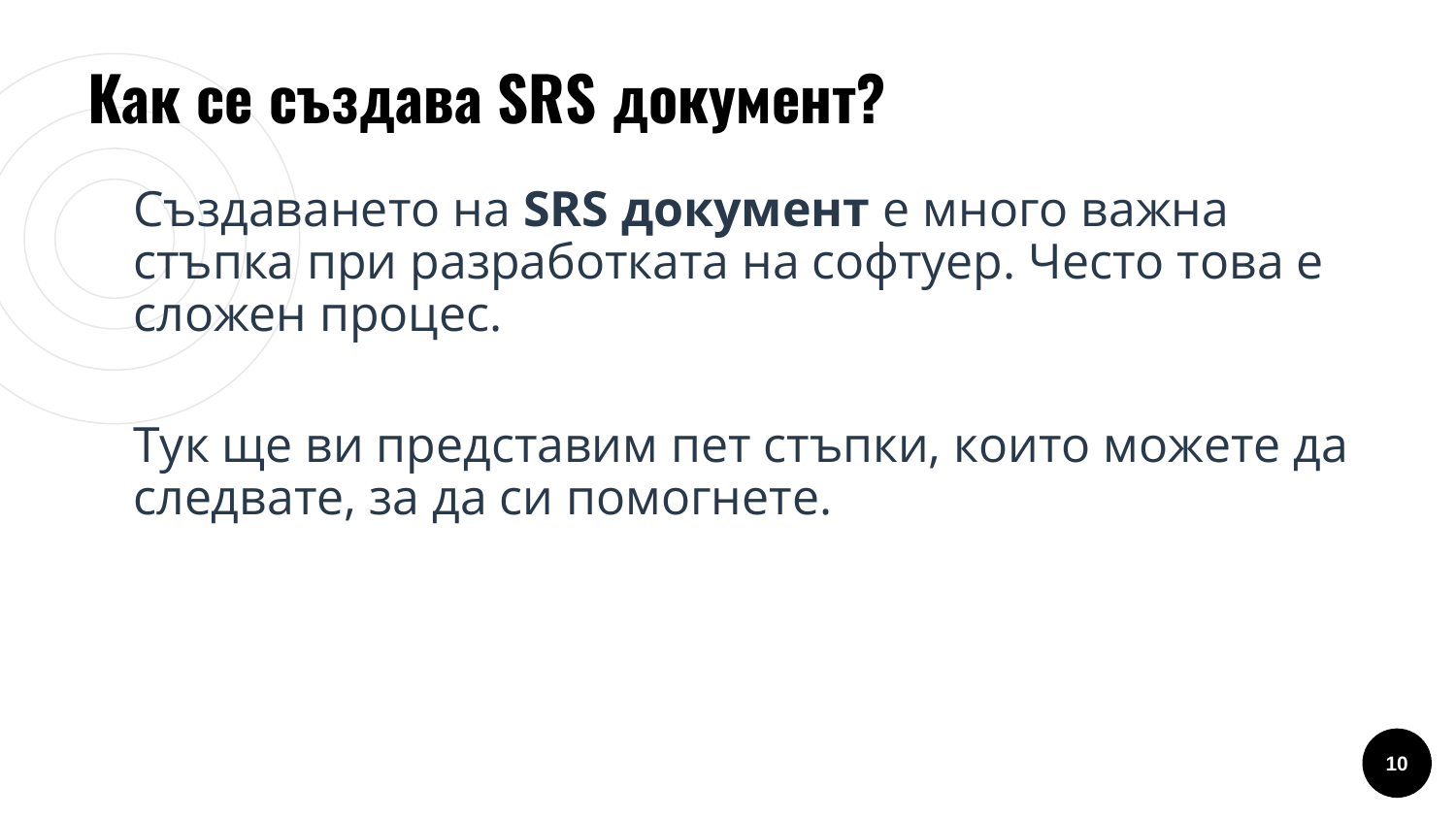

# Как се създава SRS документ?
Създаването на SRS документ е много важна стъпка при разработката на софтуер. Често това е сложен процес.

Тук ще ви представим пет стъпки, които можете да следвате, за да си помогнете.

Lorem um congue
10